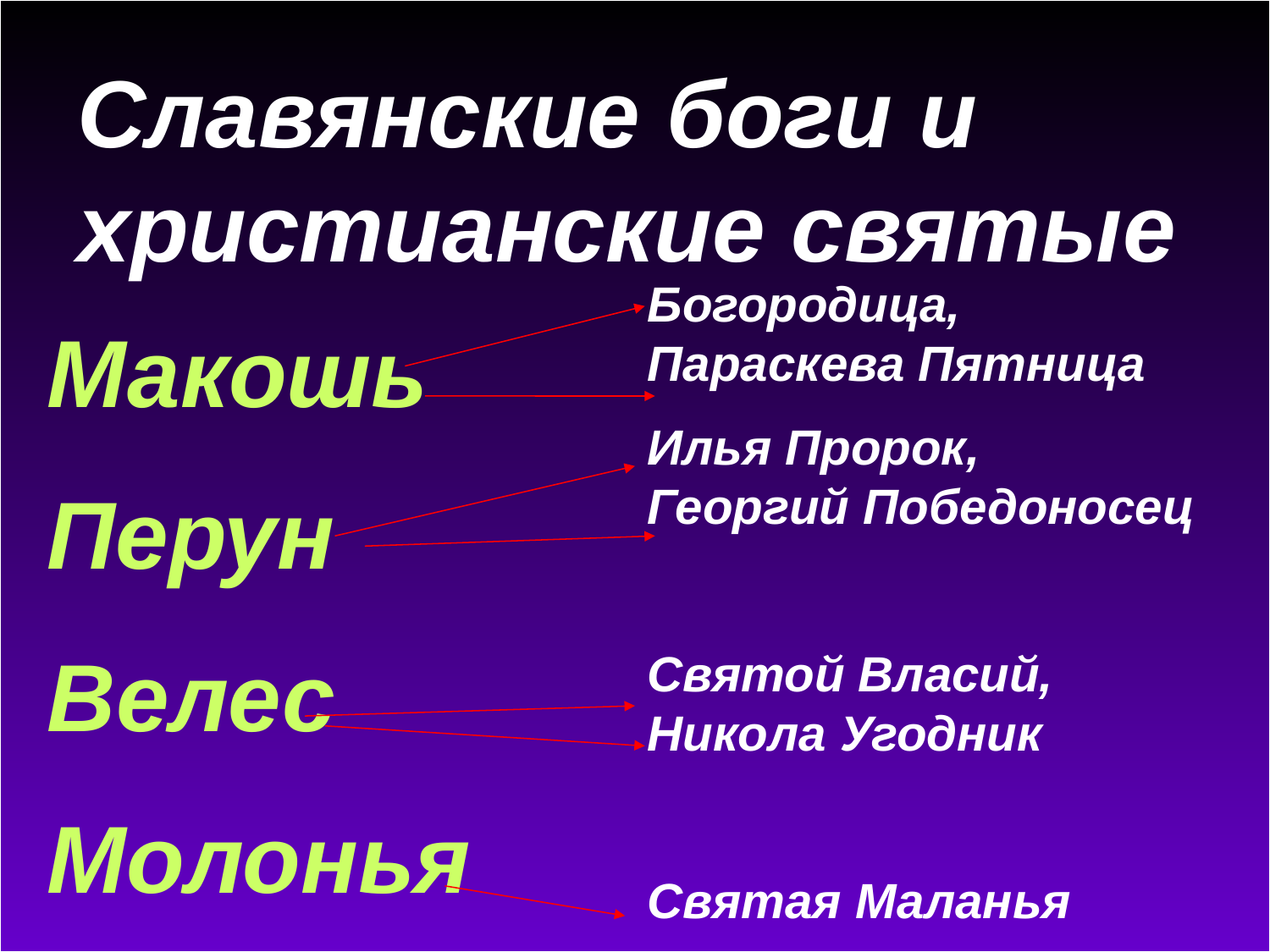

#
Славянские боги и христианские святые

Богородица,   Параскева Пятница
Илья Пророк,   Георгий Победоносец

Святой Власий, Никола Угодник

Святая Маланья

Макошь
Перун
Велес
Молонья